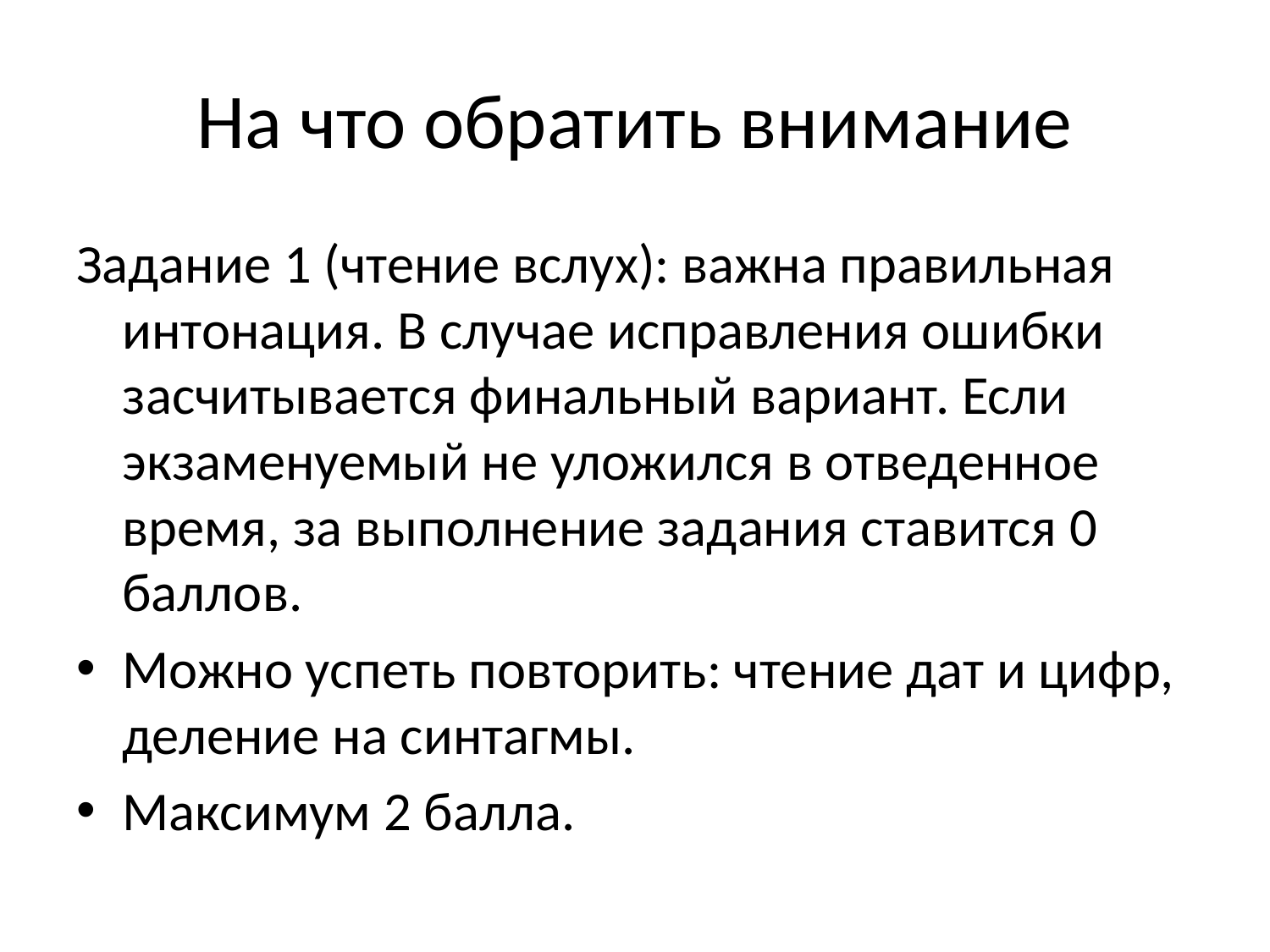

# На что обратить внимание
Задание 1 (чтение вслух): важна правильная интонация. В случае исправления ошибки засчитывается финальный вариант. Если экзаменуемый не уложился в отведенное время, за выполнение задания ставится 0 баллов.
Можно успеть повторить: чтение дат и цифр, деление на синтагмы.
Максимум 2 балла.